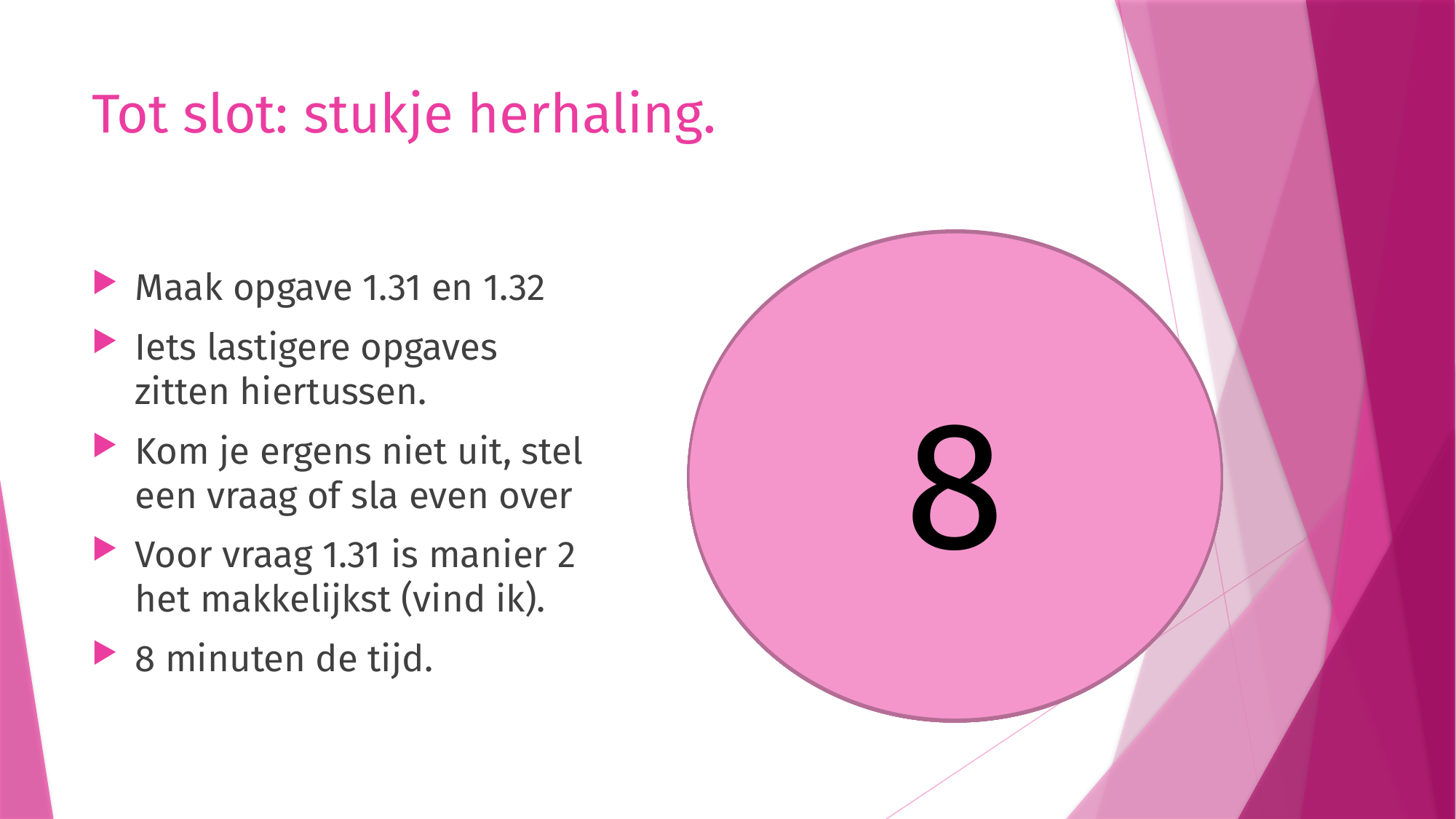

# Tot slot: stukje herhaling.
7
8
5
6
4
3
1
2
Maak opgave 1.31 en 1.32
Iets lastigere opgaves zitten hiertussen.
Kom je ergens niet uit, stel een vraag of sla even over
Voor vraag 1.31 is manier 2 het makkelijkst (vind ik).
8 minuten de tijd.